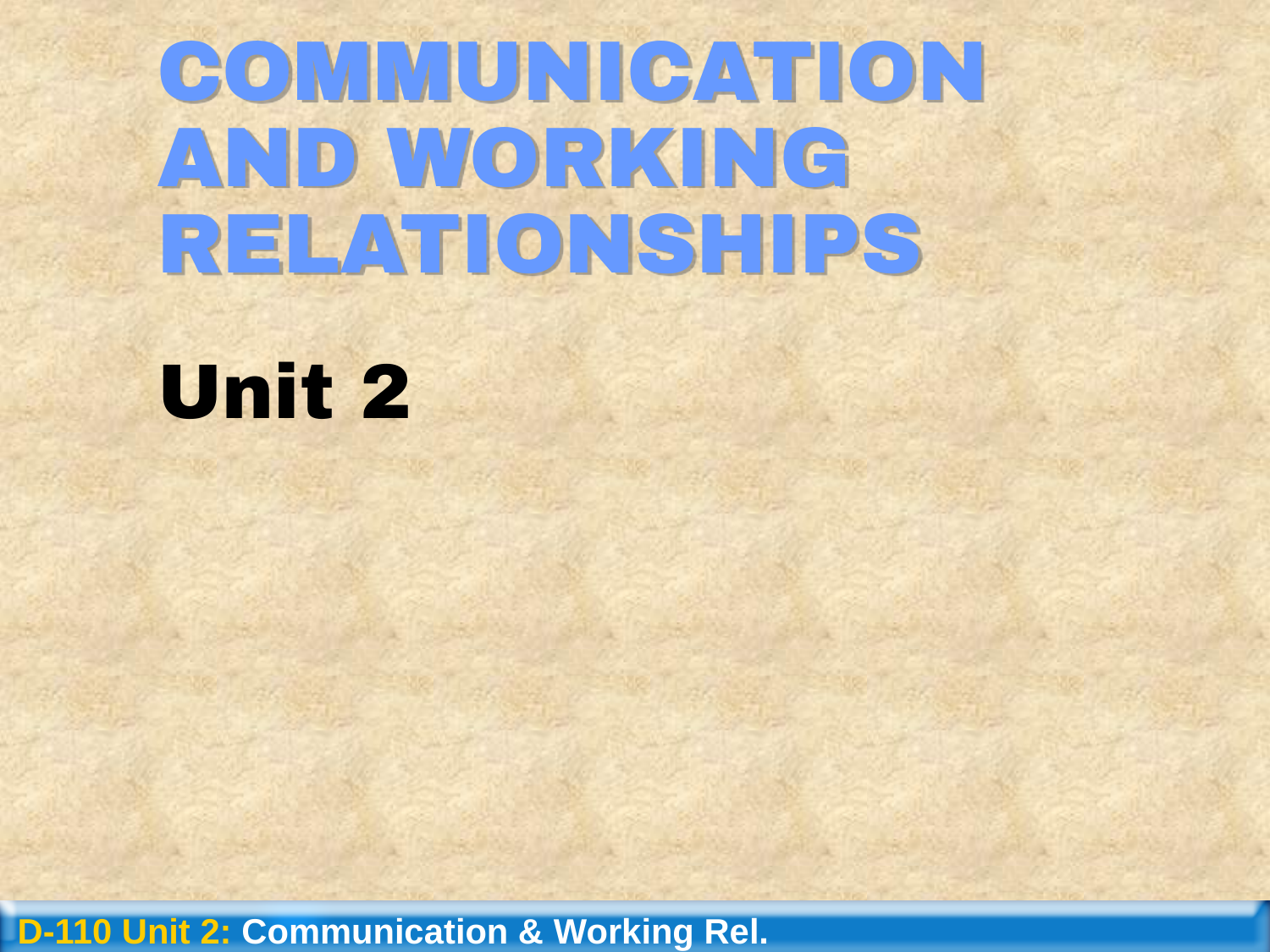

COMMUNICATION AND WORKING RELATIONSHIPS
Unit 2
D-110 Unit 2: Communication & Working Rel.